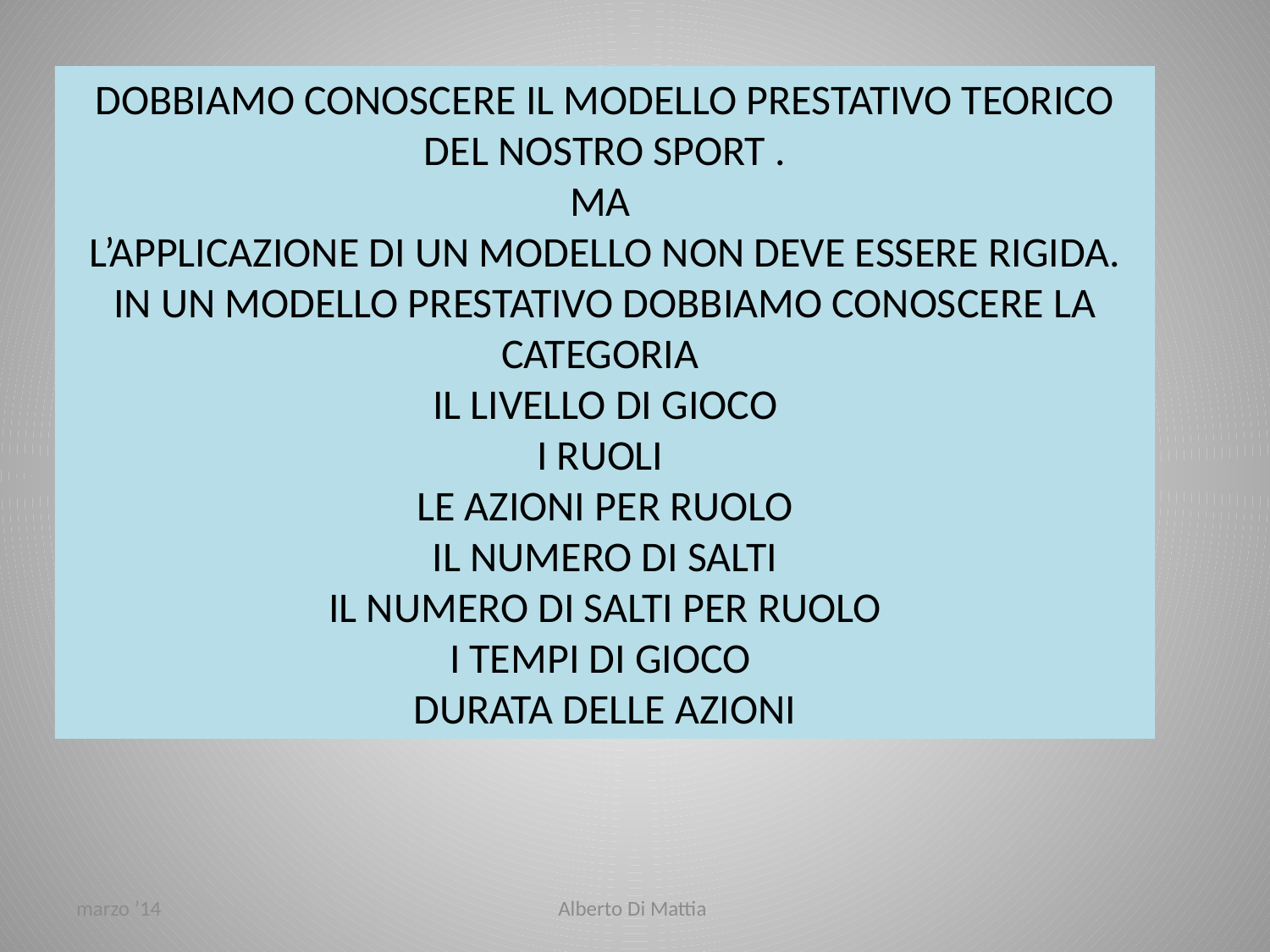

DOBBIAMO CONOSCERE IL MODELLO PRESTATIVO TEORICO DEL NOSTRO SPORT .
MA
L’APPLICAZIONE DI UN MODELLO NON DEVE ESSERE RIGIDA.
IN UN MODELLO PRESTATIVO DOBBIAMO CONOSCERE LA CATEGORIA
IL LIVELLO DI GIOCO
I RUOLI
LE AZIONI PER RUOLO
IL NUMERO DI SALTI
IL NUMERO DI SALTI PER RUOLO
I TEMPI DI GIOCO
DURATA DELLE AZIONI
marzo ’14
Alberto Di Mattia